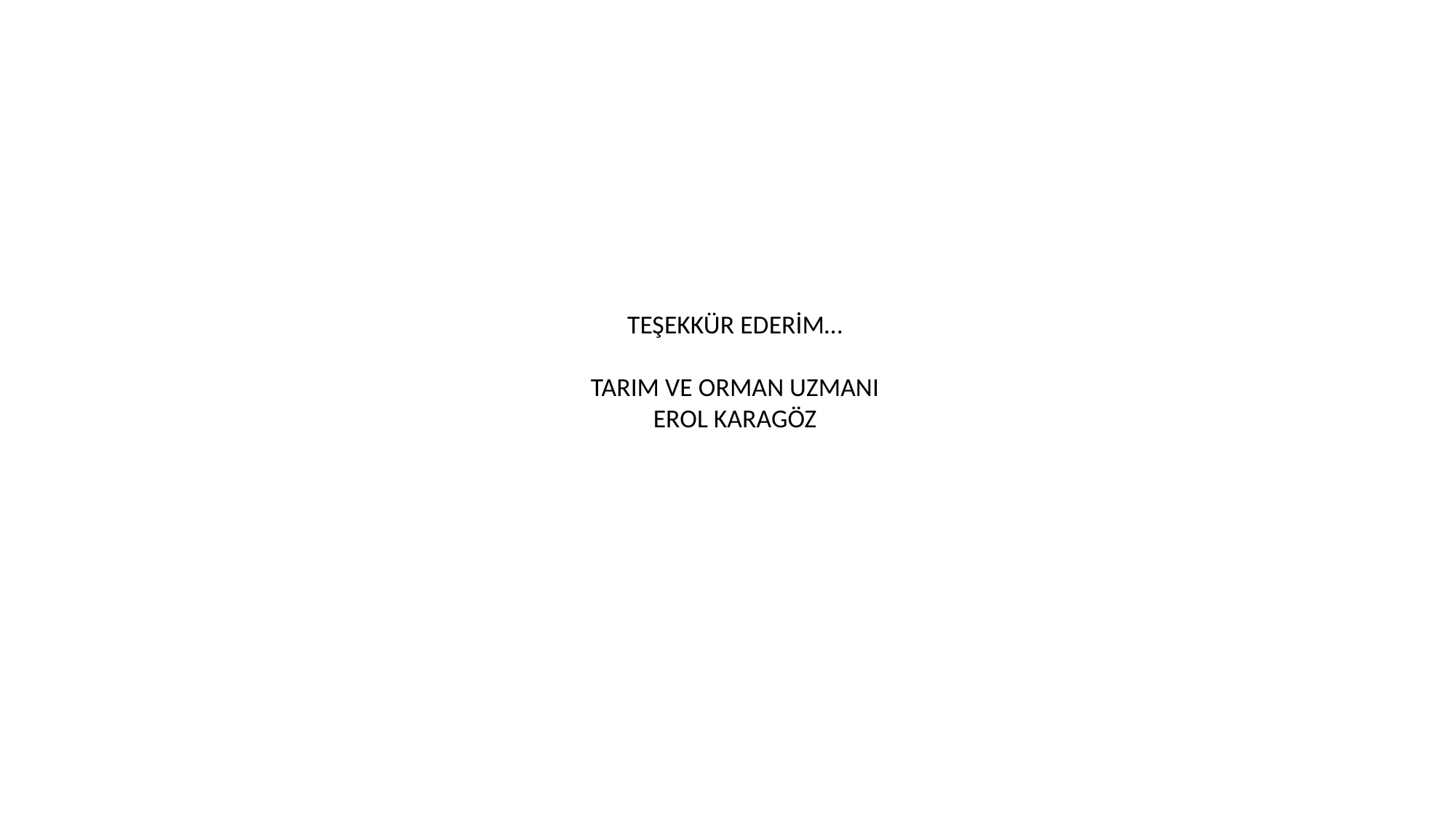

# TEŞEKKÜR EDERİM… TARIM VE ORMAN UZMANI EROL KARAGÖZ